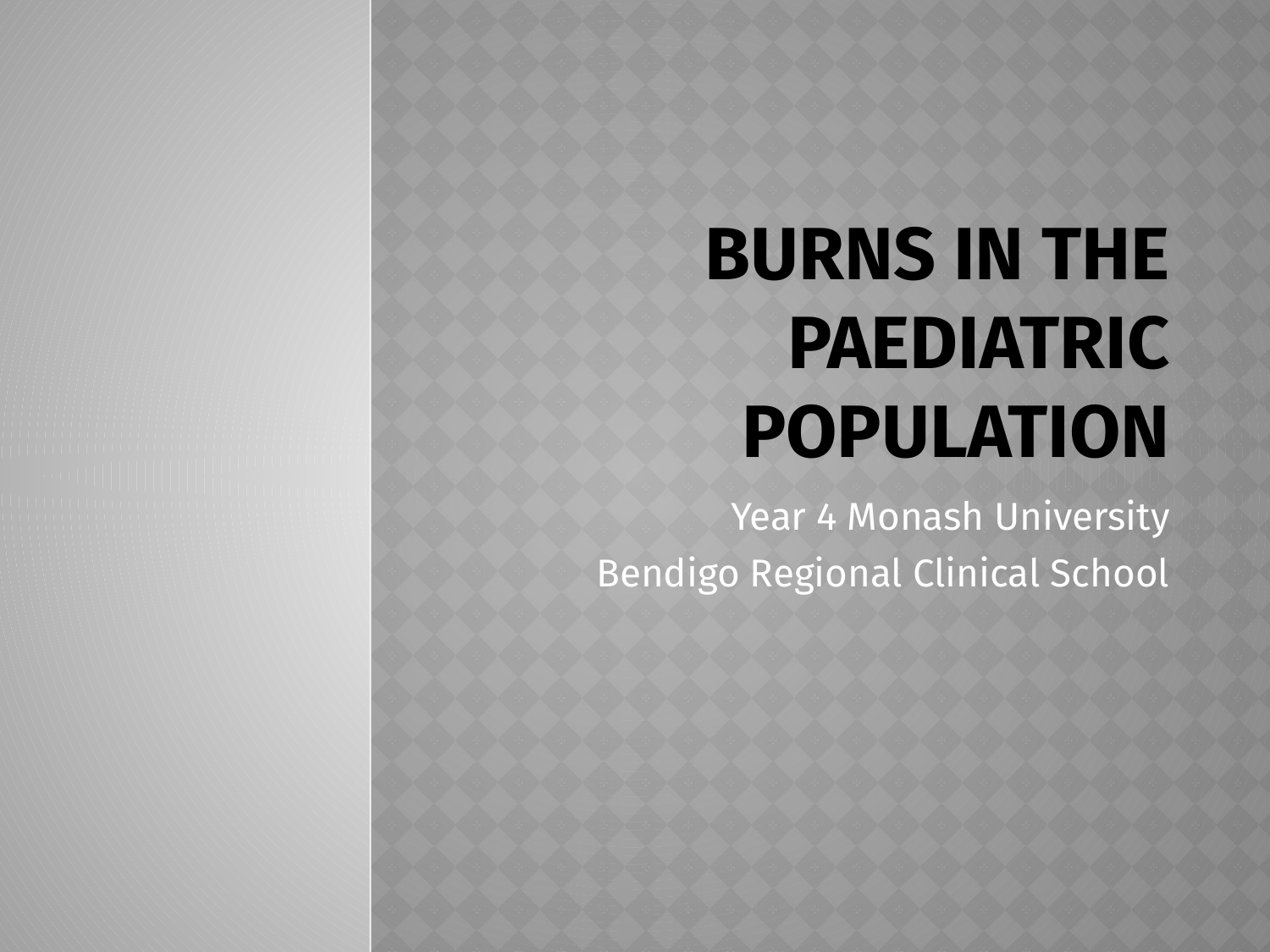

# Burns in the Paediatric Population
Year 4 Monash University
Bendigo Regional Clinical School